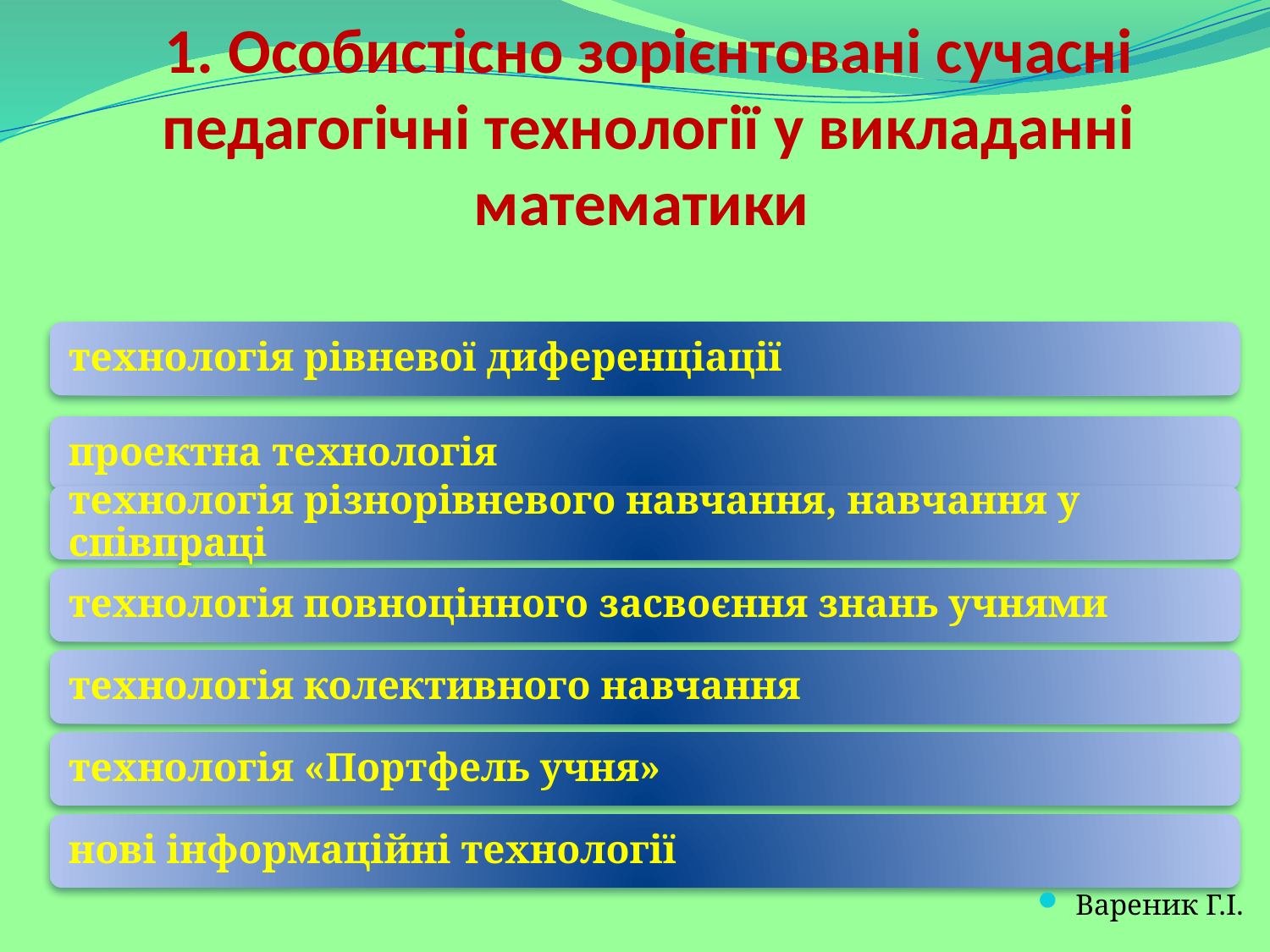

# 1. Особистісно зорієнтовані сучасні педагогічні технології у викладанні математики
технологія рівневої диференціації
проектна технологія
технологія різнорівневого навчання, навчання у співпраці
технологія повноцінного засвоєння знань учнями
технологія колективного навчання
технологія «Портфель учня»
нові інформаційні технології
Вареник Г.І.